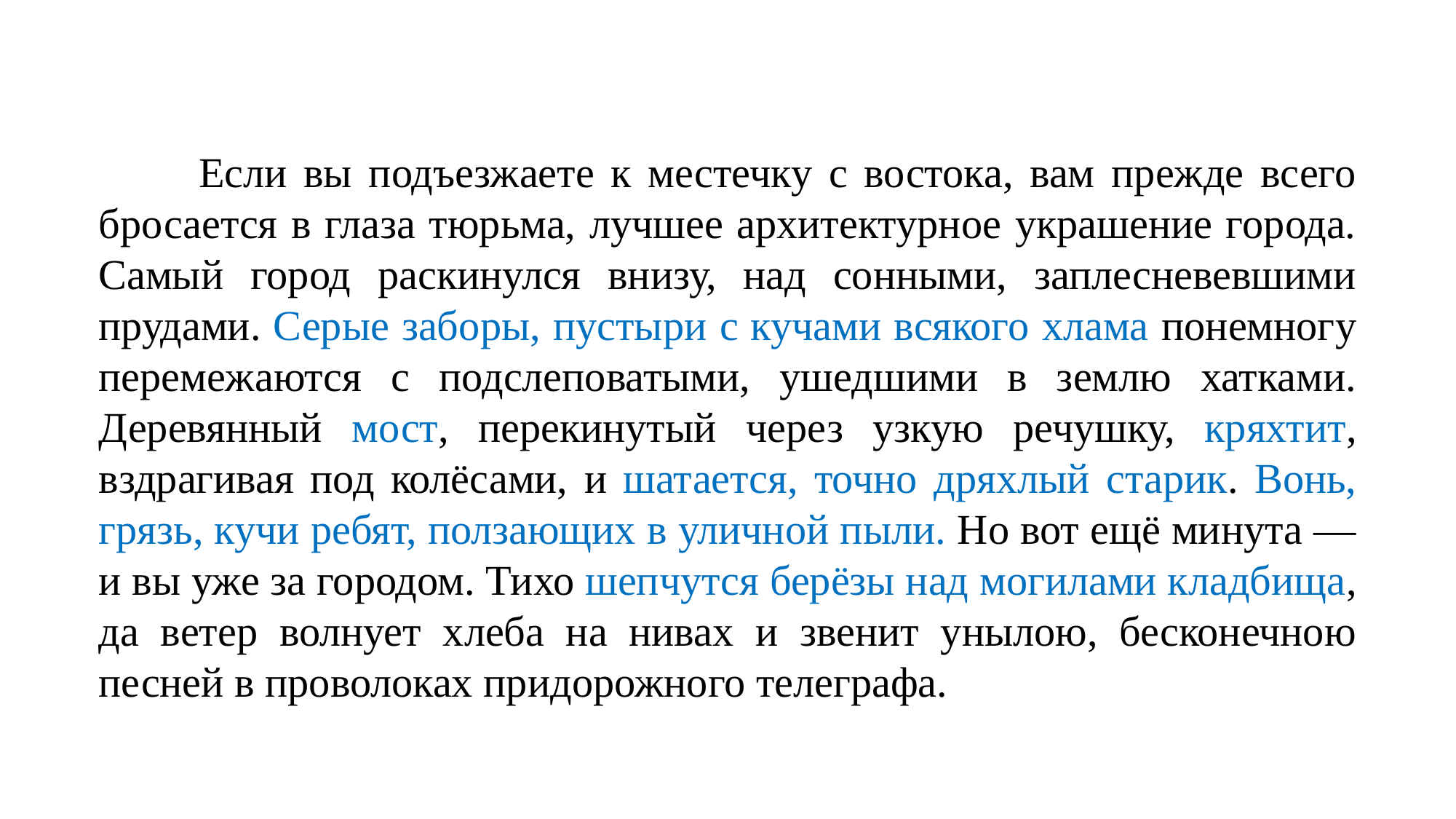

Если вы подъезжаете к местечку с востока, вам прежде всего бросается в глаза тюрьма, лучшее архитектурное украшение города. Самый город раскинулся внизу, над сонными, заплесневевшими прудами. Серые заборы, пустыри с кучами всякого хлама понемногу перемежаются с подслеповатыми, ушедшими в землю хатками. Деревянный мост, перекинутый через узкую речушку, кряхтит, вздрагивая под колёсами, и шатается, точно дряхлый старик. Вонь, грязь, кучи ребят, ползающих в уличной пыли. Но вот ещё минута — и вы уже за городом. Тихо шепчутся берёзы над могилами кладбища, да ветер волнует хлеба на нивах и звенит унылою, бесконечною песней в проволоках придорожного телеграфа.